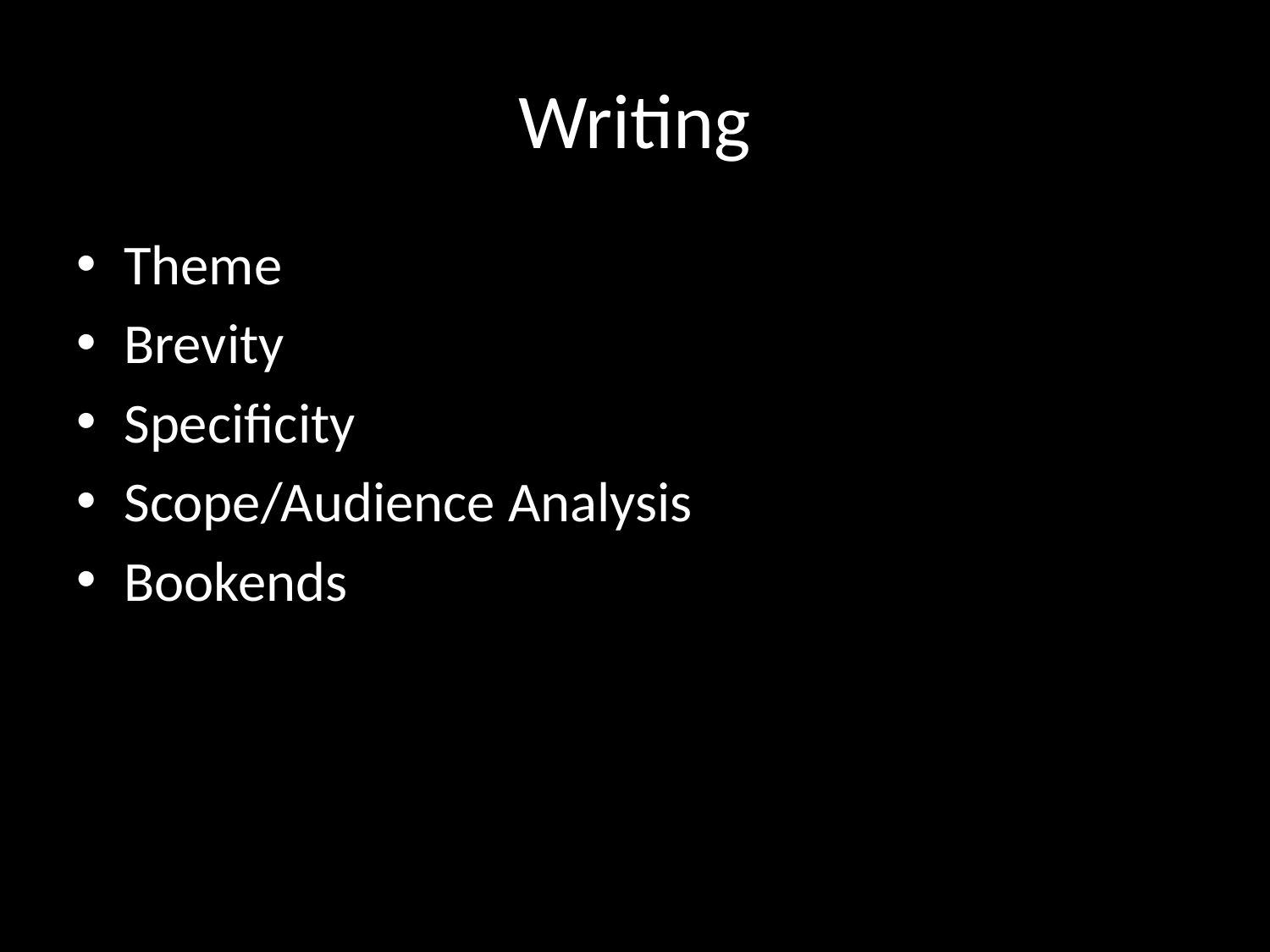

# Writing
Theme
Brevity
Specificity
Scope/Audience Analysis
Bookends